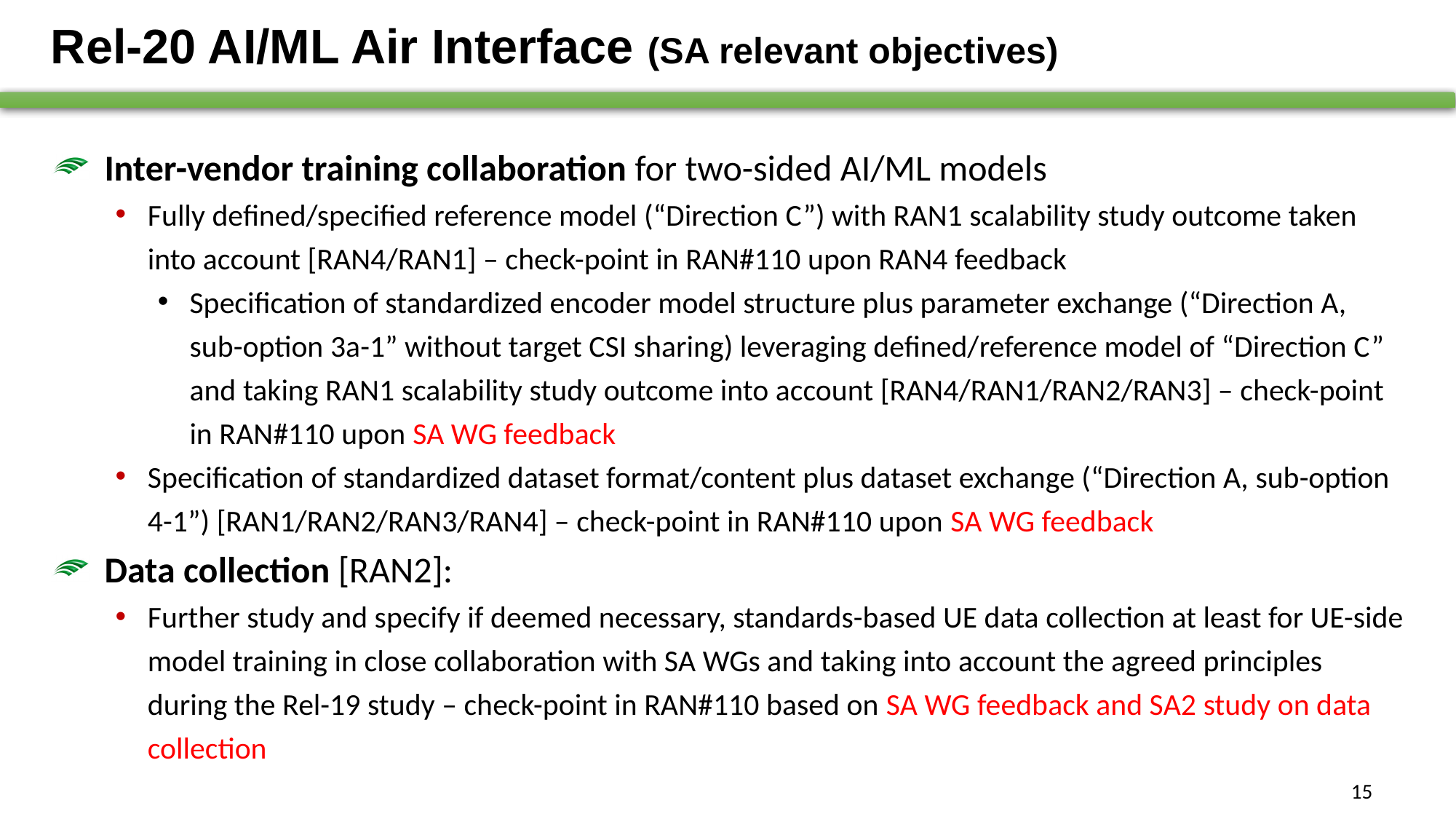

# Rel-20 AI/ML Air Interface (SA relevant objectives)
Inter-vendor training collaboration for two-sided AI/ML models
Fully defined/specified reference model (“Direction C”) with RAN1 scalability study outcome taken into account [RAN4/RAN1] – check-point in RAN#110 upon RAN4 feedback
Specification of standardized encoder model structure plus parameter exchange (“Direction A, sub-option 3a-1” without target CSI sharing) leveraging defined/reference model of “Direction C” and taking RAN1 scalability study outcome into account [RAN4/RAN1/RAN2/RAN3] – check-point in RAN#110 upon SA WG feedback
Specification of standardized dataset format/content plus dataset exchange (“Direction A, sub-option 4-1”) [RAN1/RAN2/RAN3/RAN4] – check-point in RAN#110 upon SA WG feedback
Data collection [RAN2]:
Further study and specify if deemed necessary, standards-based UE data collection at least for UE-side model training in close collaboration with SA WGs and taking into account the agreed principles during the Rel-19 study – check-point in RAN#110 based on SA WG feedback and SA2 study on data collection